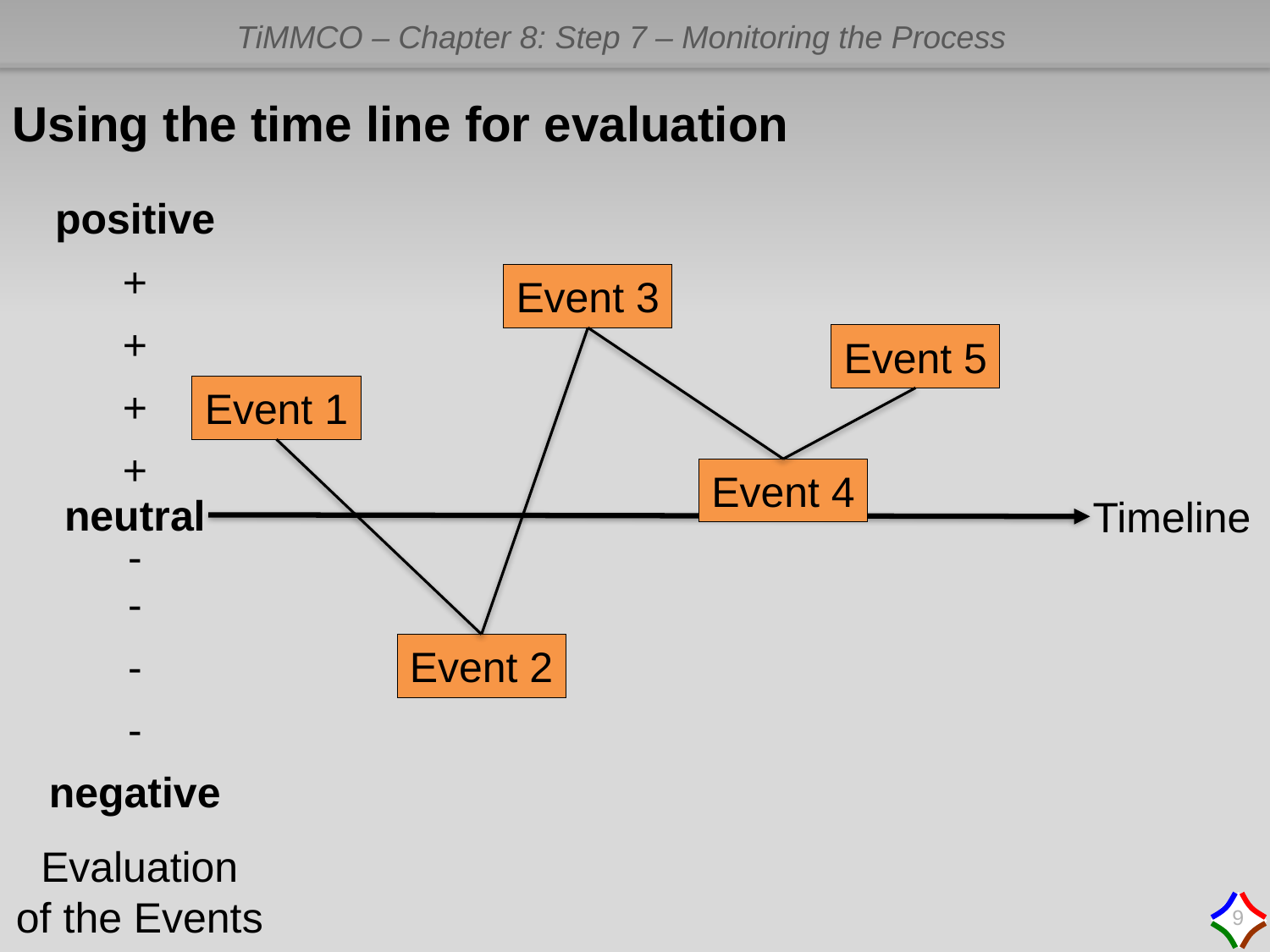

Using the time line for evaluation
positive
+
+
+
+
neutral
-
-
-
-
negative
Event 3
Event 5
Event 1
Event 4
Timeline
Event 2
Evaluation
of the Events
9